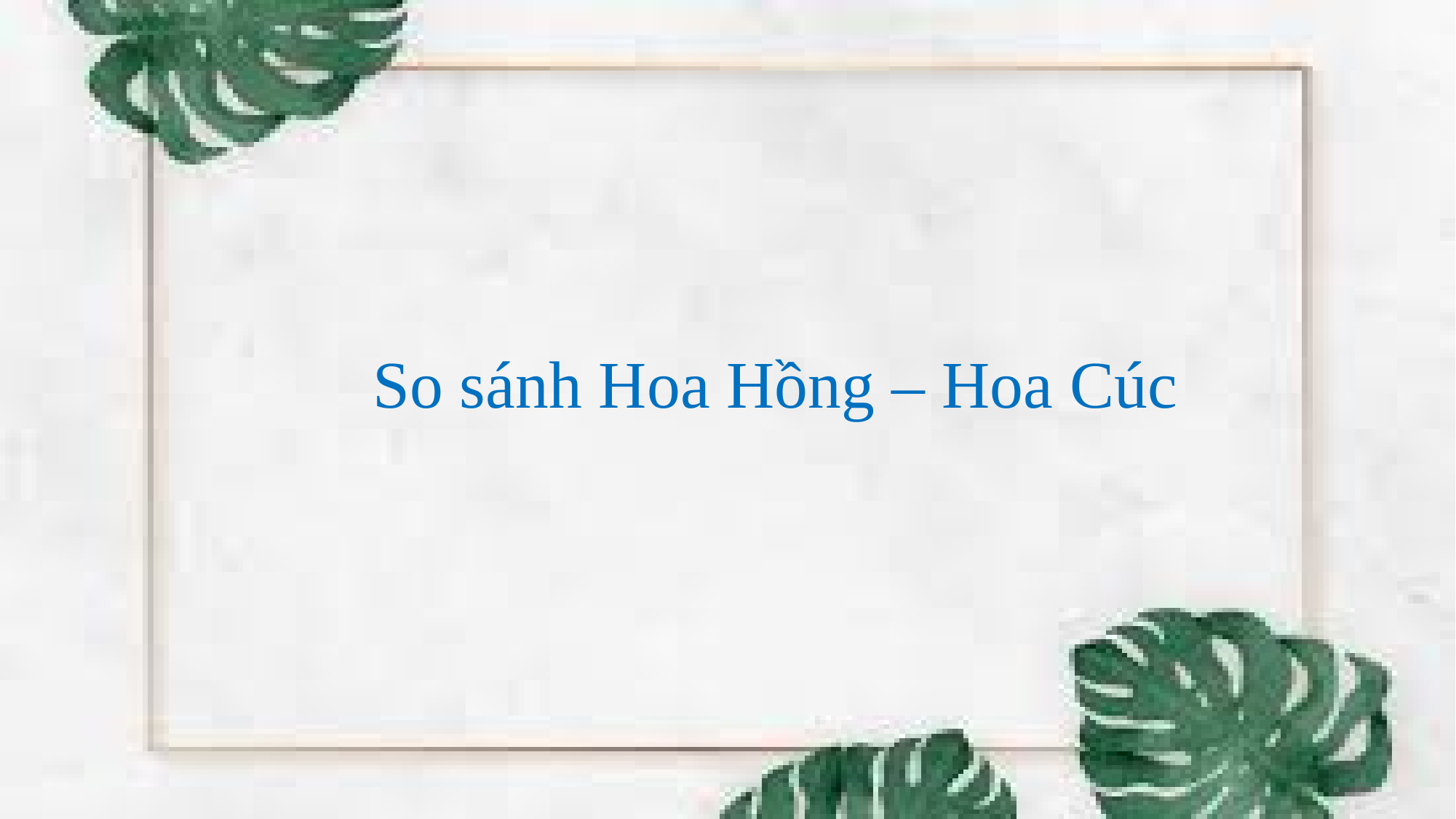

So sánh Hoa Hồng – Hoa Cúc